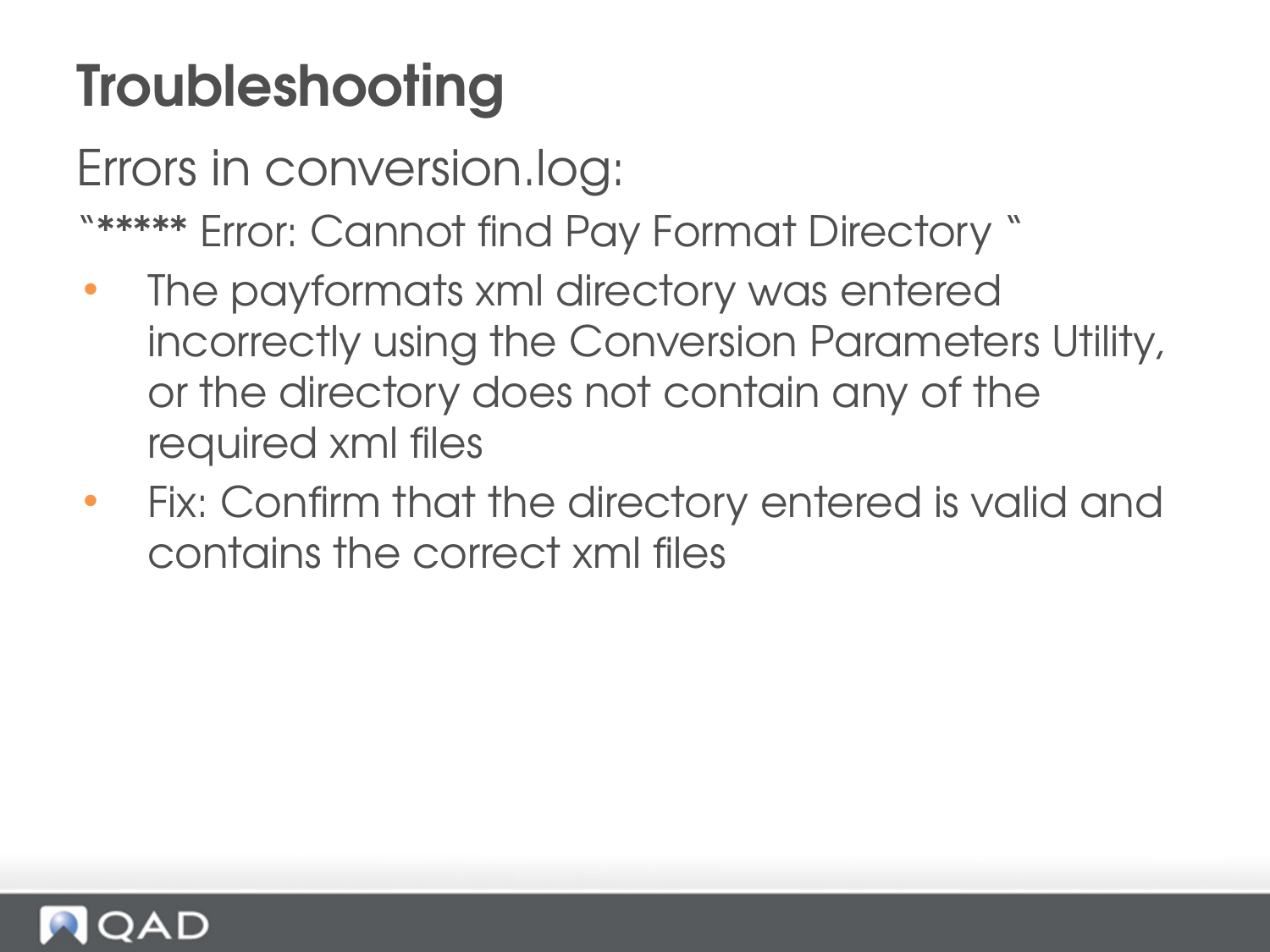

# Troubleshooting
Errors in conversion.log:
“***** Error: Cannot find Pay Format Directory “
The payformats xml directory was entered incorrectly using the Conversion Parameters Utility, or the directory does not contain any of the required xml files
Fix: Confirm that the directory entered is valid and contains the correct xml files